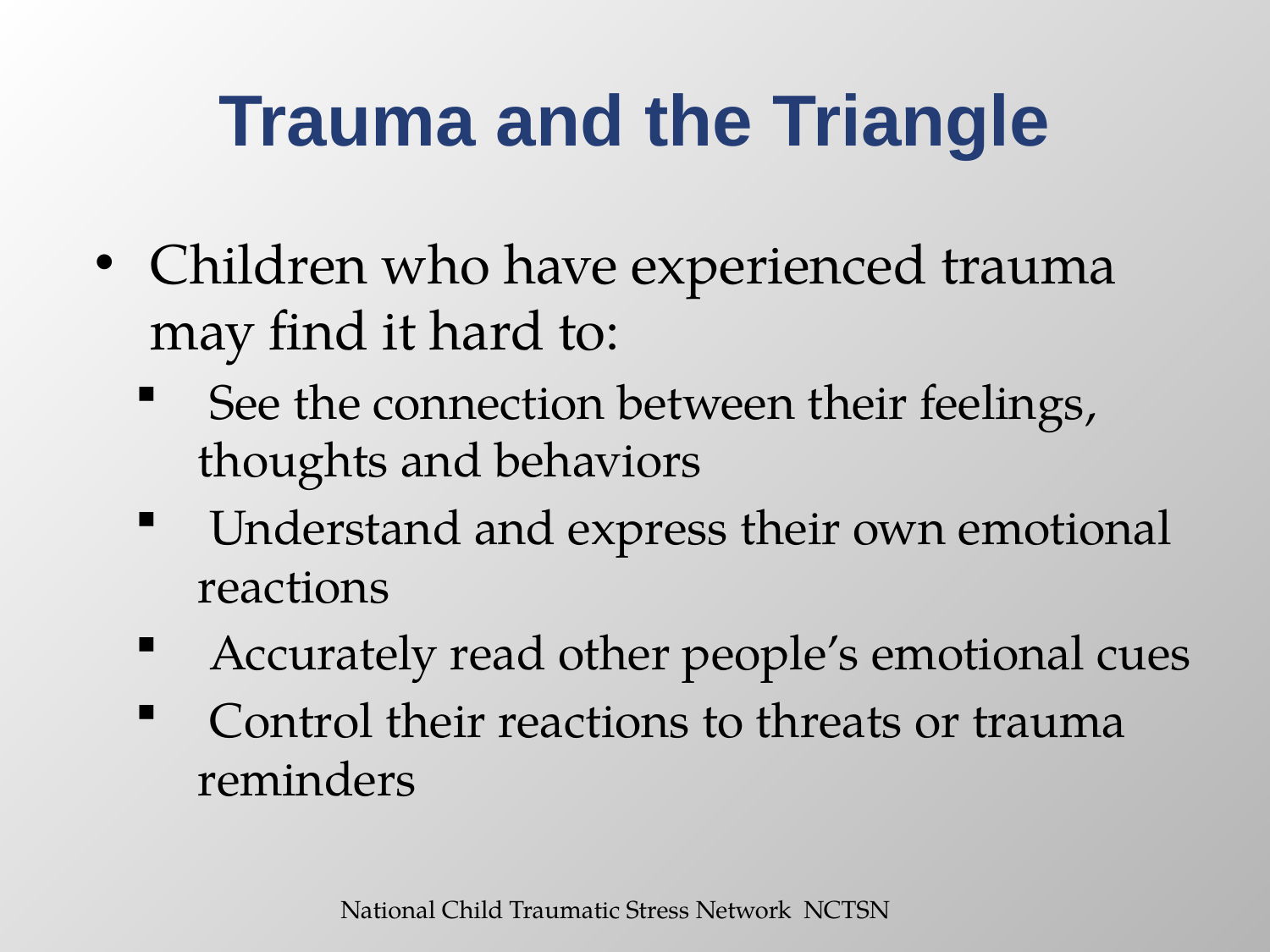

# Trauma and the Triangle
Children who have experienced trauma may find it hard to:
 See the connection between their feelings, thoughts and behaviors
 Understand and express their own emotional reactions
 Accurately read other people’s emotional cues
 Control their reactions to threats or trauma reminders
National Child Traumatic Stress Network  NCTSN